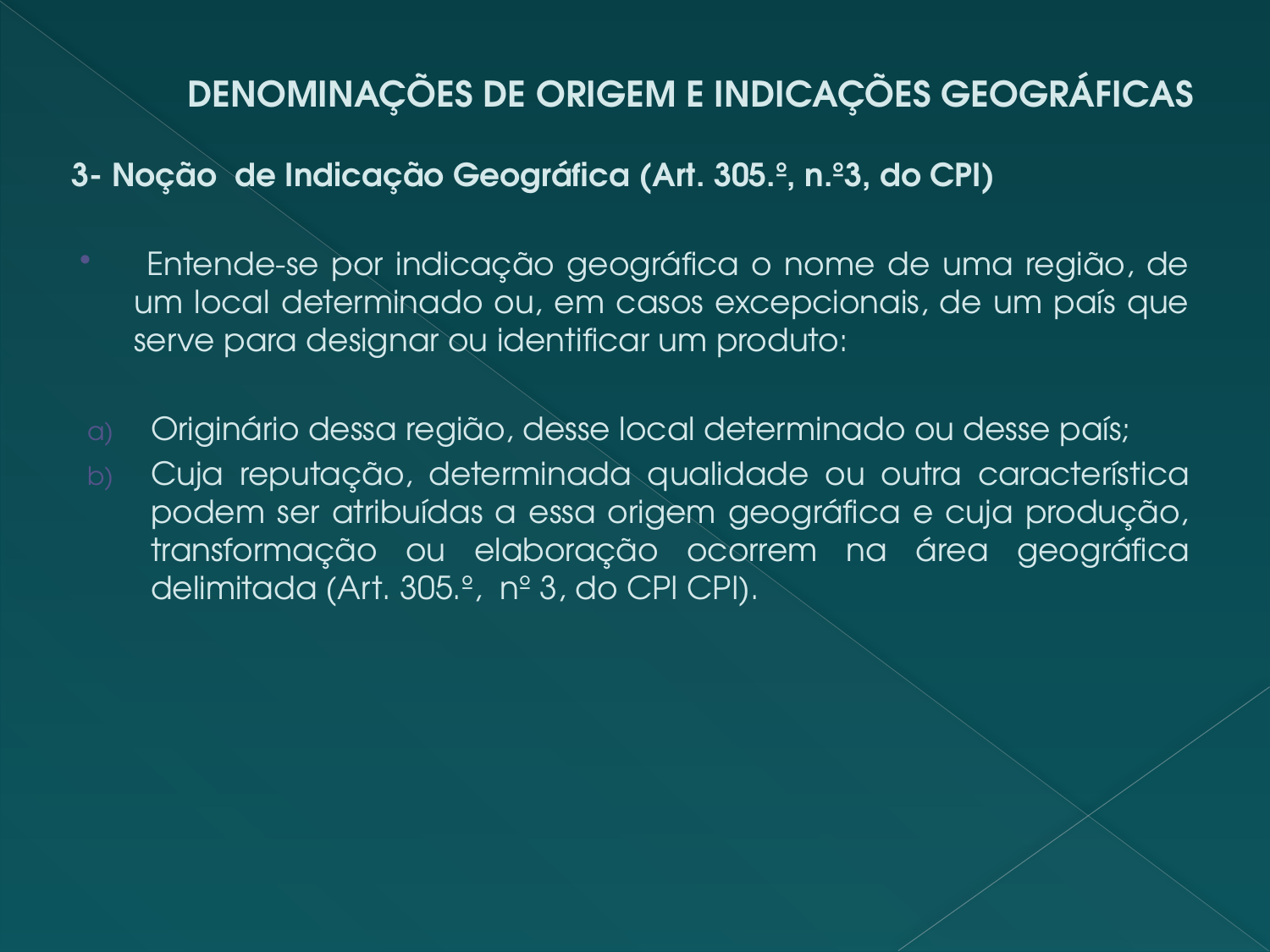

# DENOMINAÇÕES DE ORIGEM E INDICAÇÕES GEOGRÁFICAS
3- Noção  de Indicação Geográfica (Art. 305.º, n.º3, do CPI)

 Entende-se por indicação geográfica o nome de uma região, de um local determinado ou, em casos excepcionais, de um país que serve para designar ou identificar um produto:

Originário dessa região, desse local determinado ou desse país;
Cuja reputação, determinada qualidade ou outra característica podem ser atribuídas a essa origem geográfica e cuja produção, transformação ou elaboração ocorrem na área geográfica delimitada (Art. 305.º,  nº 3, do CPI CPI).